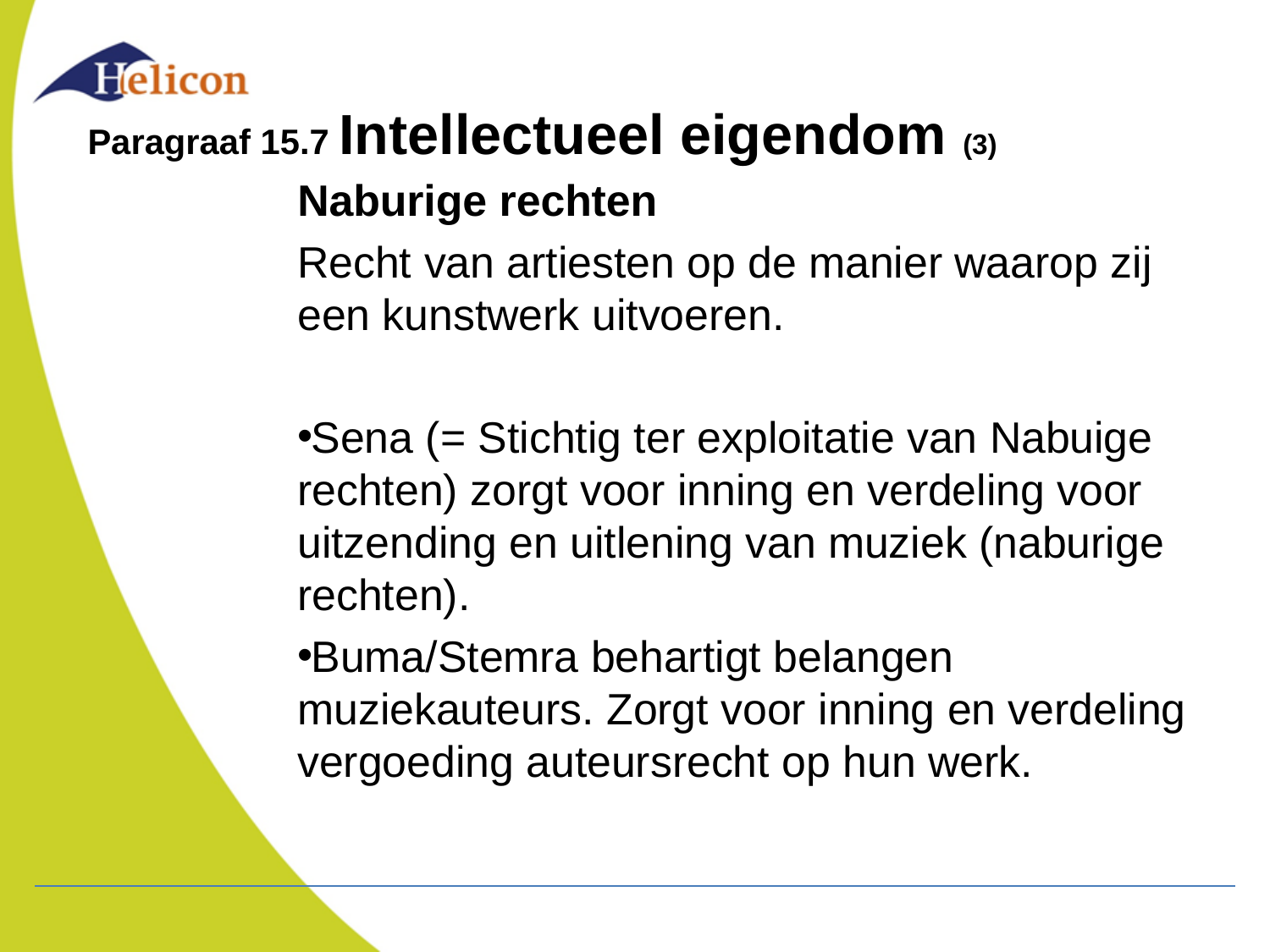

# Paragraaf 15.7 Intellectueel eigendom (3)
Naburige rechten
Recht van artiesten op de manier waarop zij een kunstwerk uitvoeren.

Sena (= Stichtig ter exploitatie van Nabuige rechten) zorgt voor inning en verdeling voor uitzending en uitlening van muziek (naburige rechten).
Buma/Stemra behartigt belangen muziekauteurs. Zorgt voor inning en verdeling vergoeding auteursrecht op hun werk.